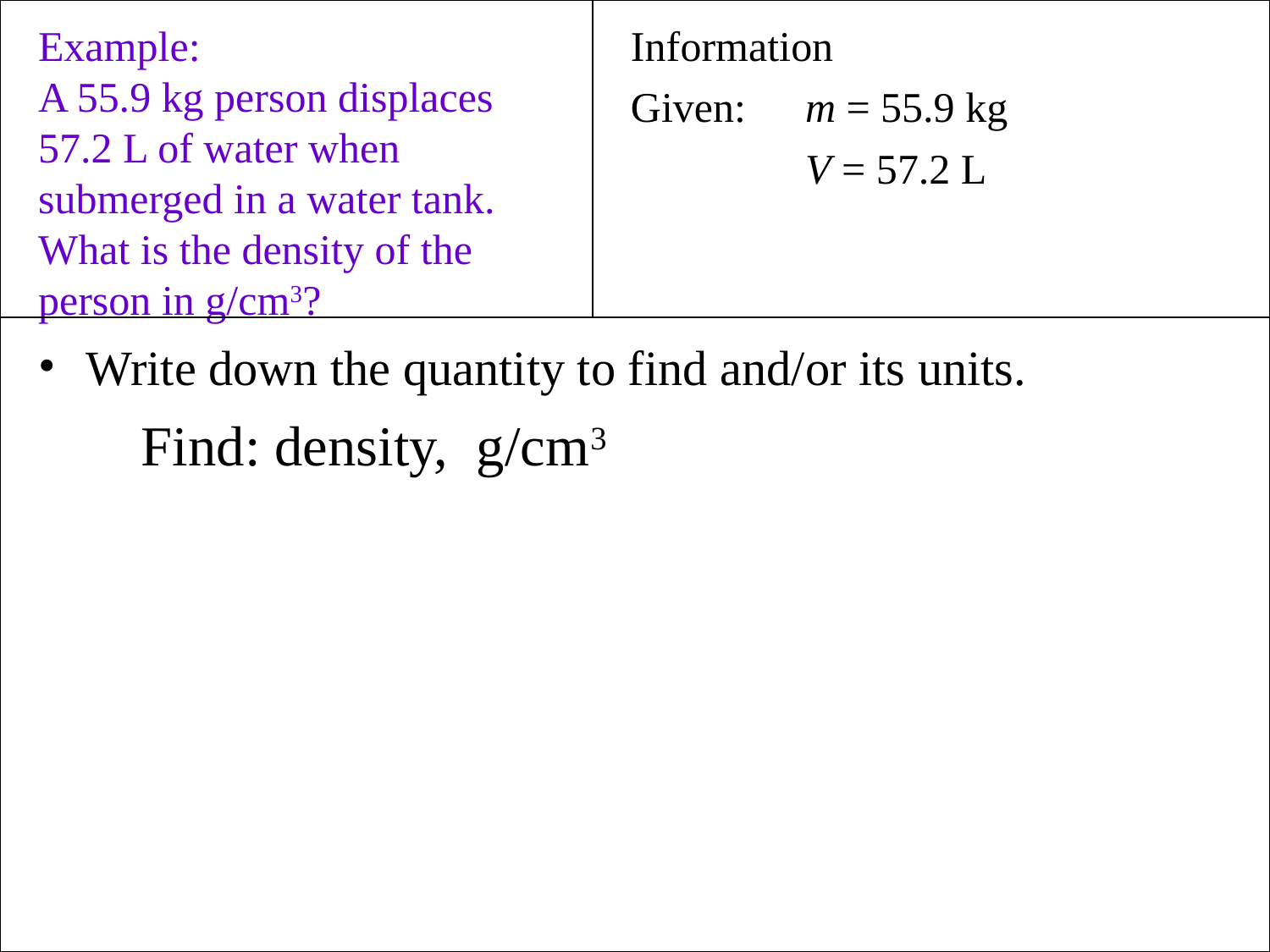

Example:
A 55.9 kg person displaces 57.2 L of water when submerged in a water tank.  What is the density of the person in g/cm3?
Information
Given:	m = 55.9 kg
		V = 57.2 L

Write down the quantity to find and/or its units.
	Find: density,  g/cm3